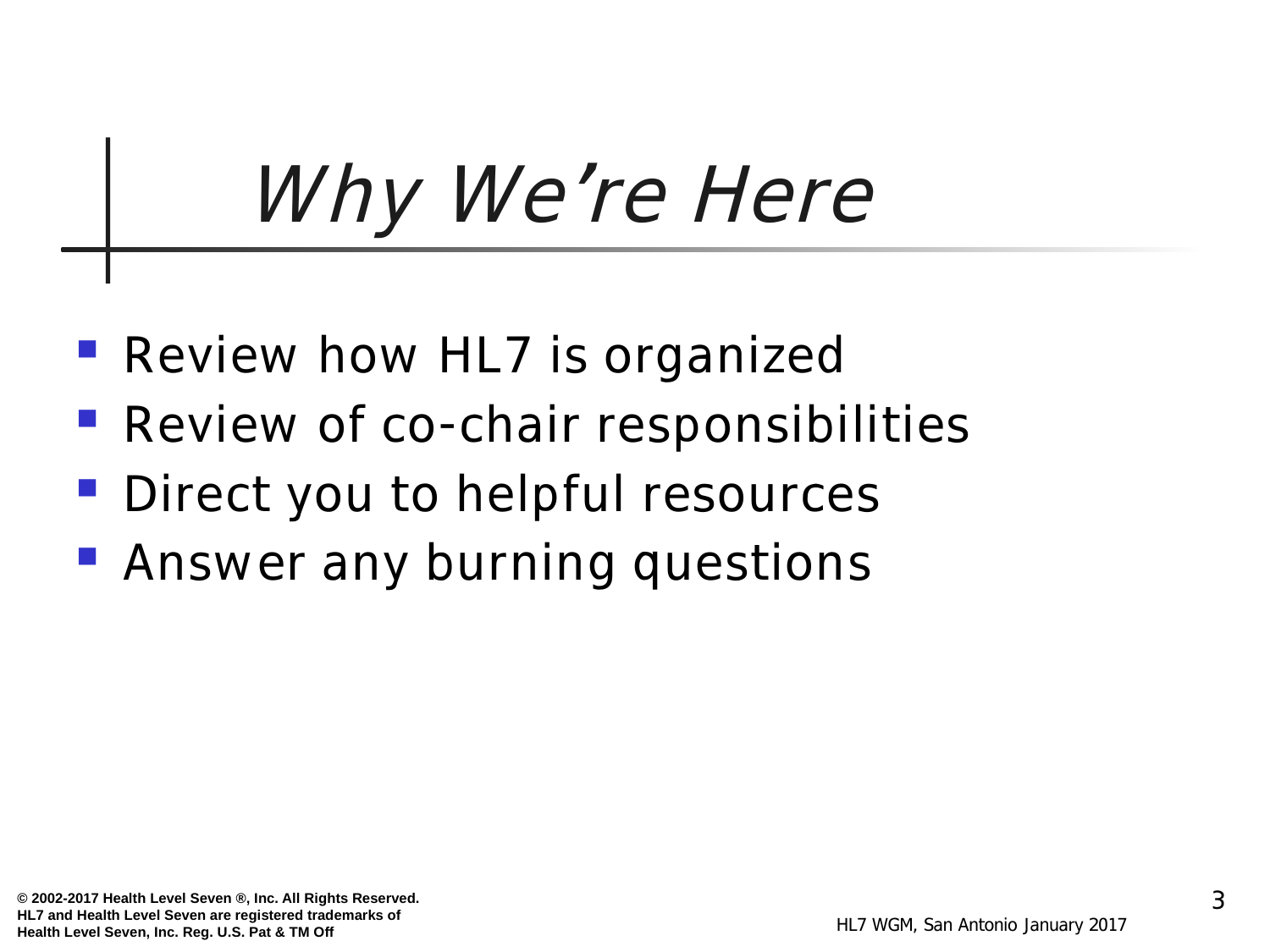

# Why We’re Here
Review how HL7 is organized
Review of co-chair responsibilities
Direct you to helpful resources
Answer any burning questions

3